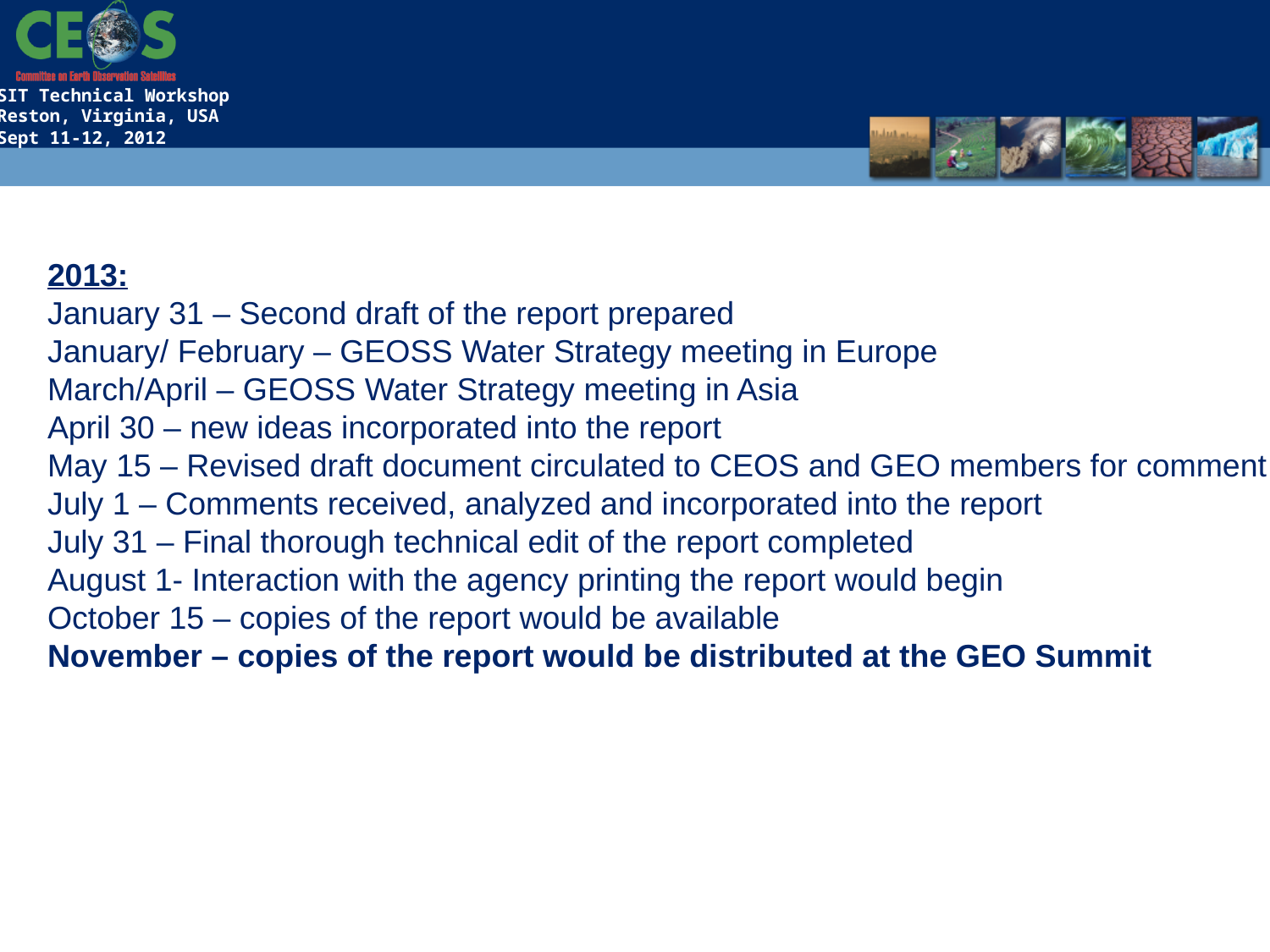

2013:
January 31 – Second draft of the report prepared
January/ February – GEOSS Water Strategy meeting in Europe
March/April – GEOSS Water Strategy meeting in Asia
April 30 – new ideas incorporated into the report
May 15 – Revised draft document circulated to CEOS and GEO members for comment
July 1 – Comments received, analyzed and incorporated into the report
July 31 – Final thorough technical edit of the report completed
August 1- Interaction with the agency printing the report would begin
October 15 – copies of the report would be available
November – copies of the report would be distributed at the GEO Summit